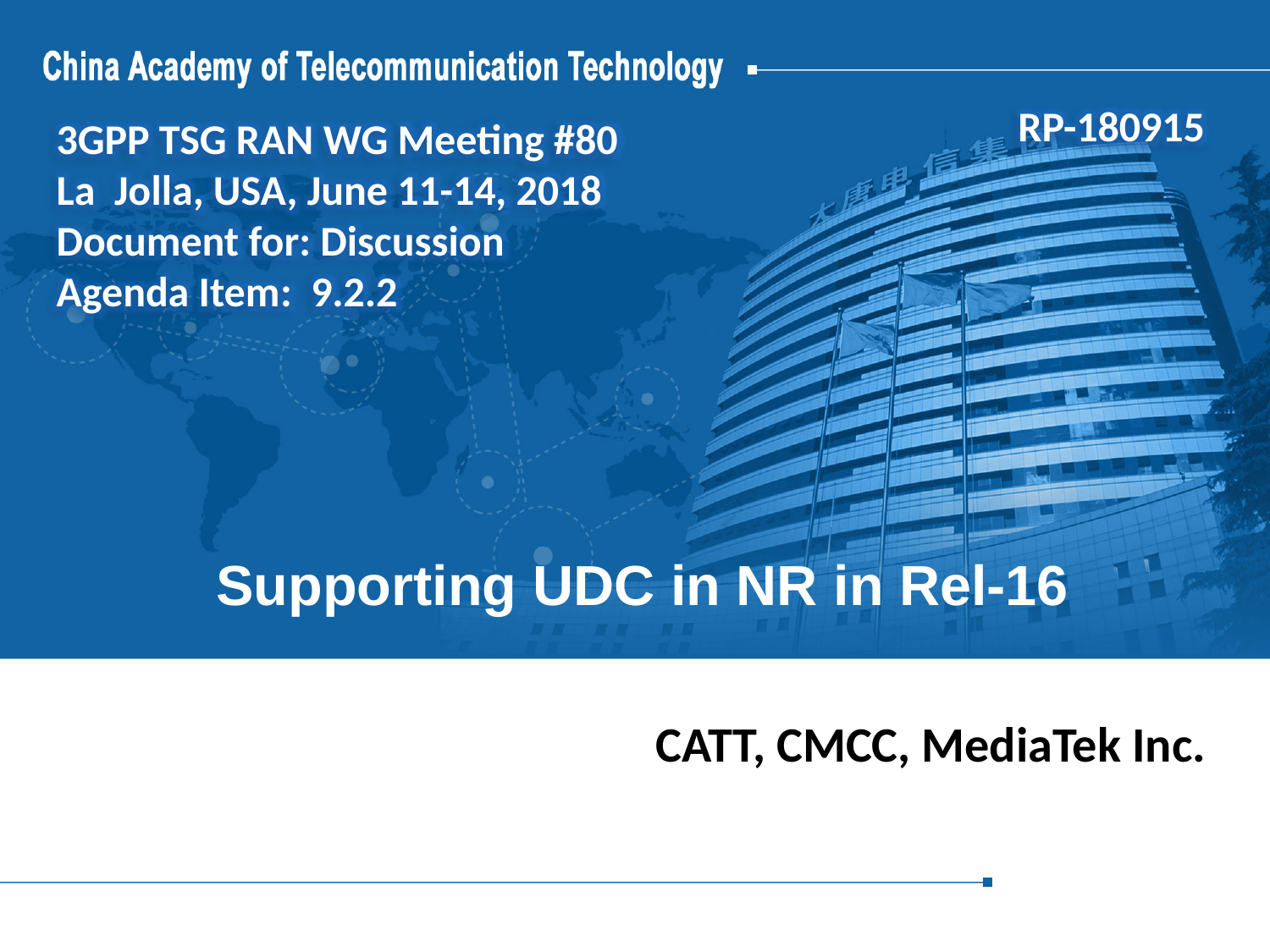

RP-180915
3GPP TSG RAN WG Meeting #80
La  Jolla, USA, June 11-14, 2018
Document for: Discussion
Agenda Item:  9.2.2

# Supporting UDC in NR in Rel-16
CATT, CMCC, MediaTek Inc.